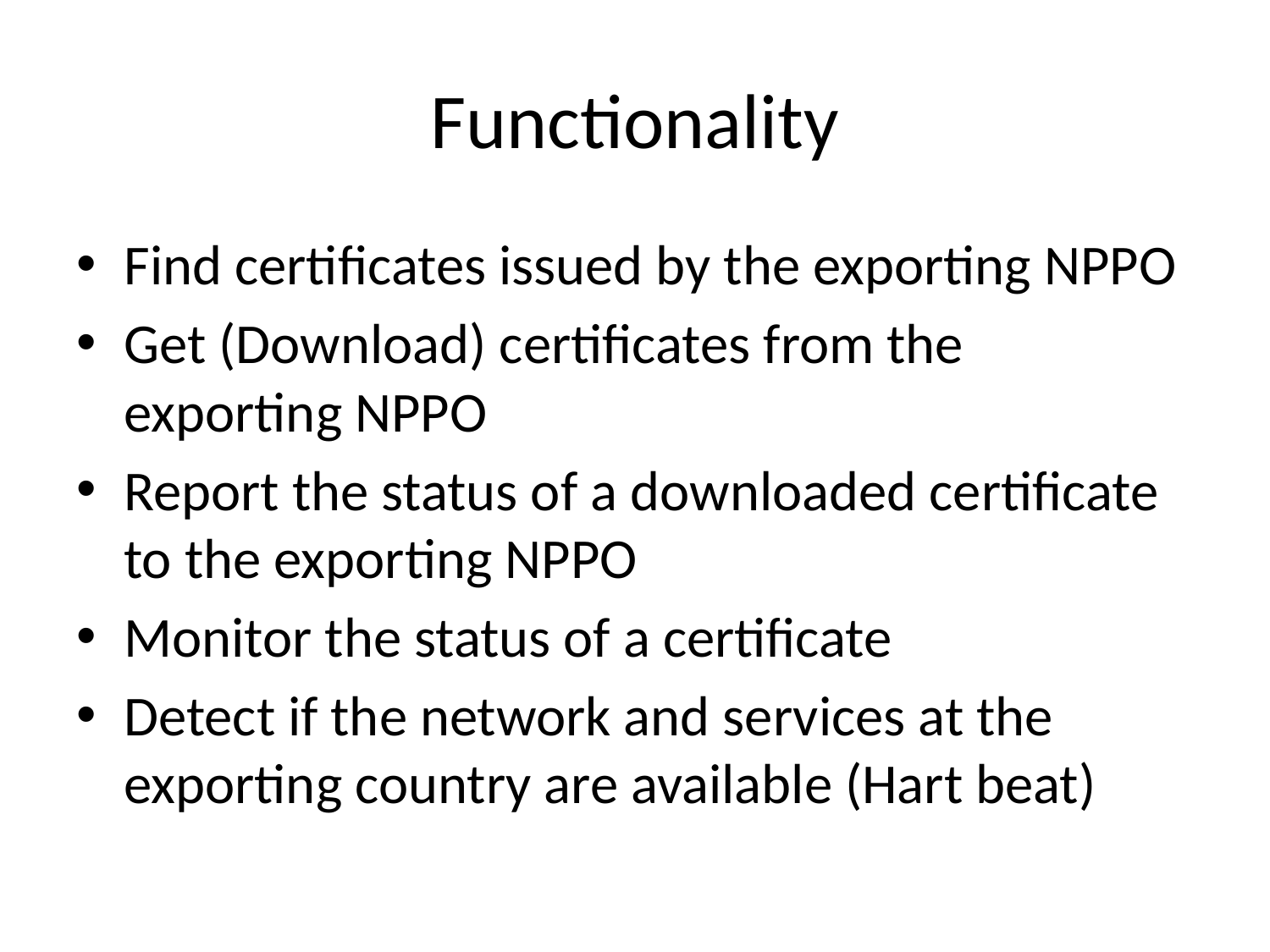

# Functionality
Find certificates issued by the exporting NPPO
Get (Download) certificates from the exporting NPPO
Report the status of a downloaded certificate to the exporting NPPO
Monitor the status of a certificate
Detect if the network and services at the exporting country are available (Hart beat)